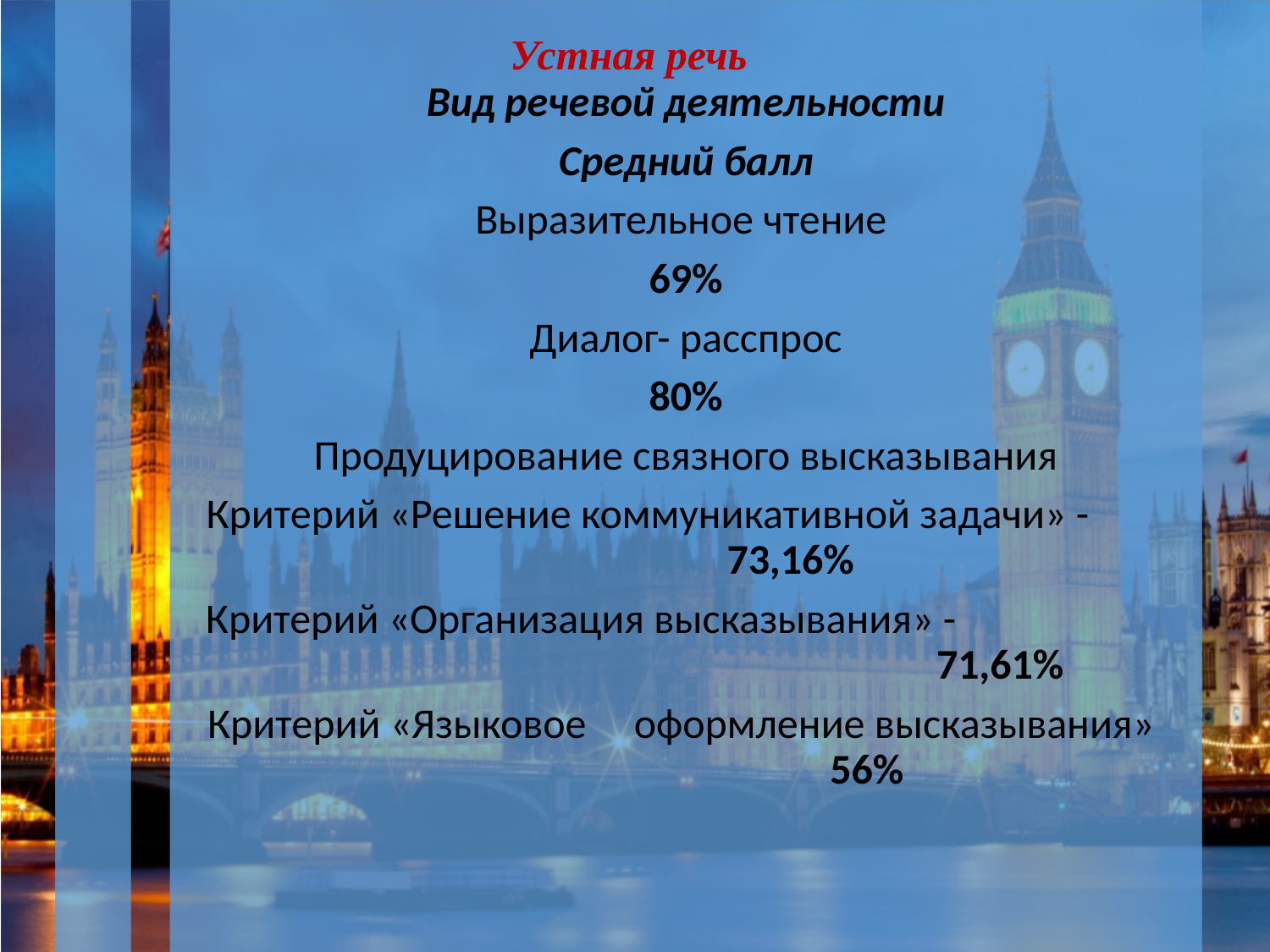

Устная речь
Вид речевой деятельности
Средний балл
Выразительное чтение
69%
Диалог- расспрос
80%
Продуцирование связного высказывания
Критерий «Решение коммуникативной задачи» -                               73,16%
Критерий «Организация высказывания» -                                                                                         71,61%
Критерий «Языковое     оформление высказывания»                                        56%